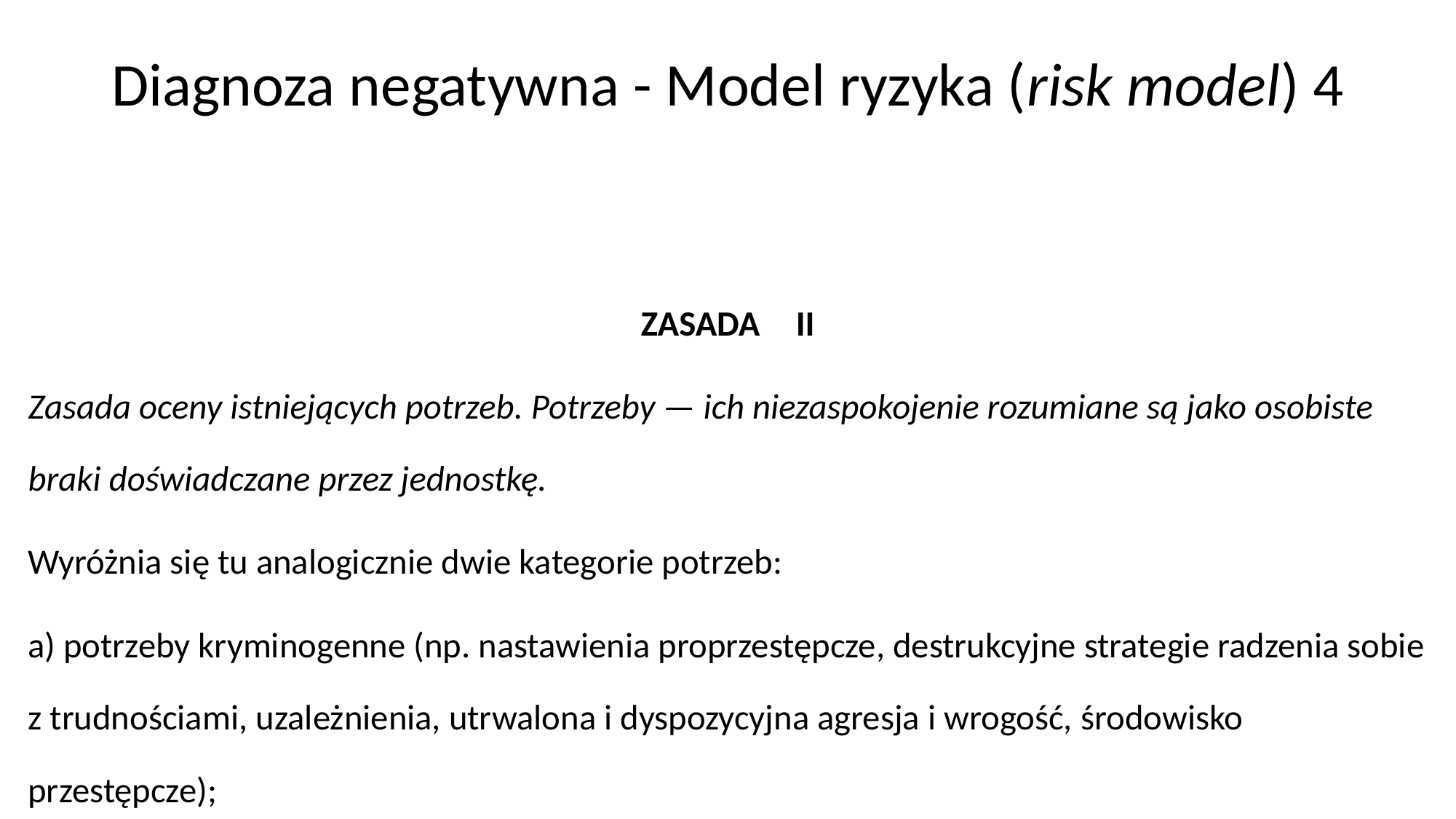

# Diagnoza negatywna - Model ryzyka (risk model) 4

ZASADA 	II
Zasada oceny istniejących potrzeb. Potrzeby — ich niezaspokojenie rozumiane są jako osobiste braki doświadczane przez jednostkę.
Wyróżnia się tu analogicznie dwie kategorie potrzeb:
a) potrzeby kryminogenne (np. nastawienia proprzestępcze, destrukcyjne strategie radzenia sobie z trudnościami, uzależnienia, utrwalona i dyspozycyjna agresja i wrogość, środowisko przestępcze);